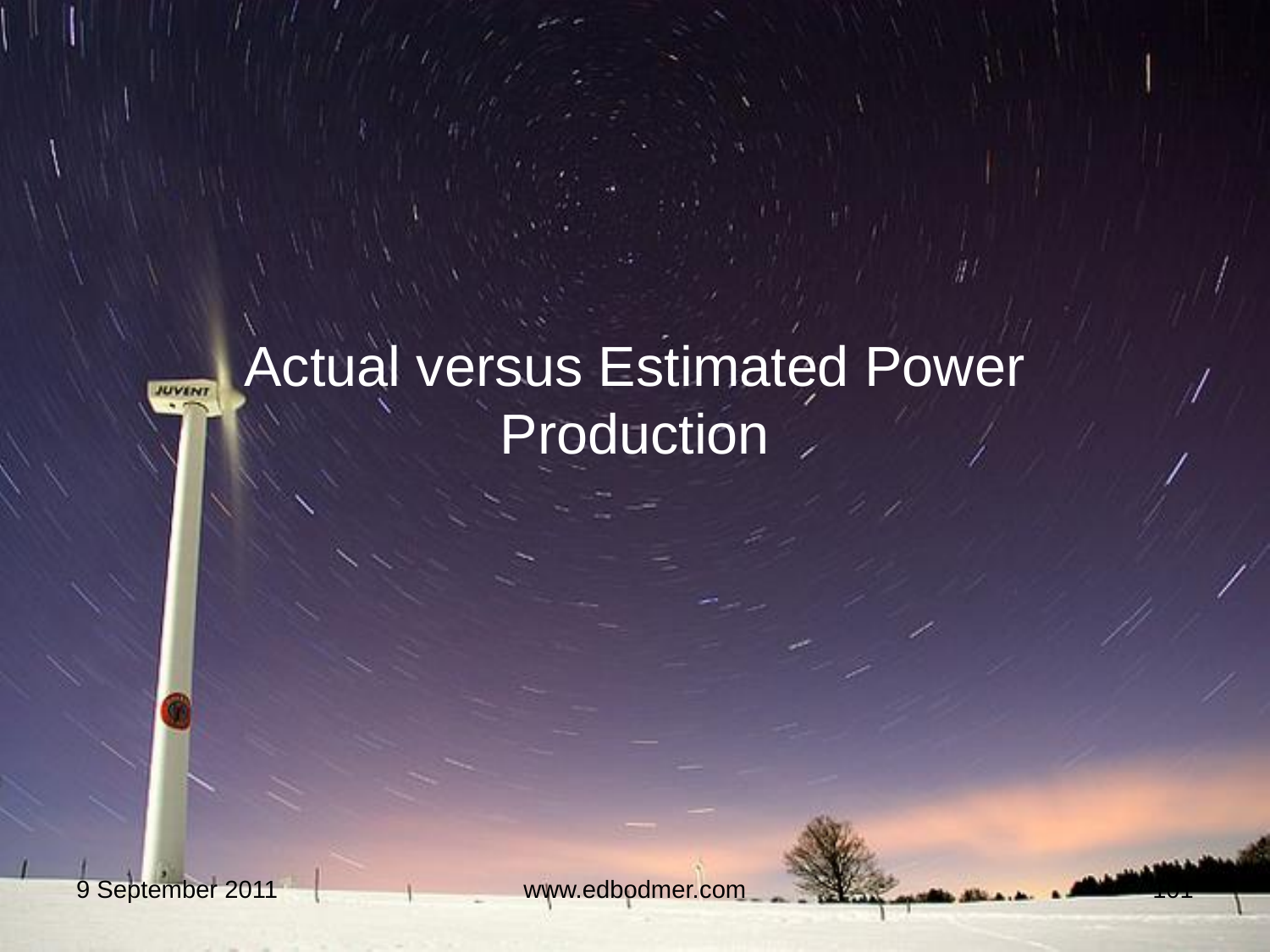

# Actual versus Estimated Power Production
9 September 2011
www.edbodmer.com
101